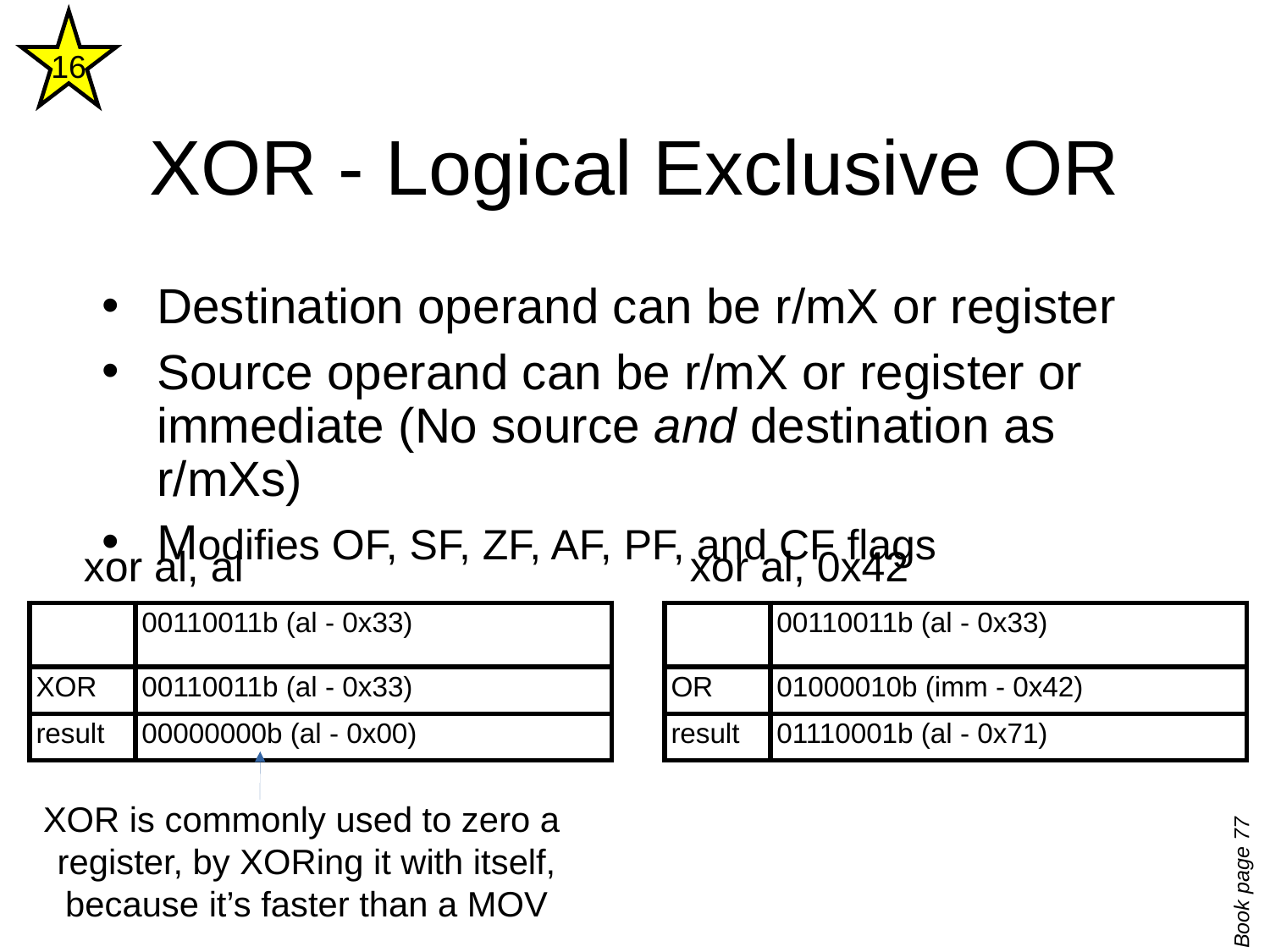

16
XOR - Logical Exclusive OR
Destination operand can be r/mX or register
Source operand can be r/mX or register or immediate (No source and destination as r/mXs)
Modifies OF, SF, ZF, AF, PF, and CF flags
xor al, al
xor al, 0x42
|  | 00110011b (al - 0x33) |
| --- | --- |
| XOR | 00110011b (al - 0x33) |
| result | 00000000b (al - 0x00) |
|  | 00110011b (al - 0x33) |
| --- | --- |
| OR | 01000010b (imm - 0x42) |
| result | 01110001b (al - 0x71) |

XOR is commonly used to zero a
register, by XORing it with itself,
because it’s faster than a MOV
Book page 77